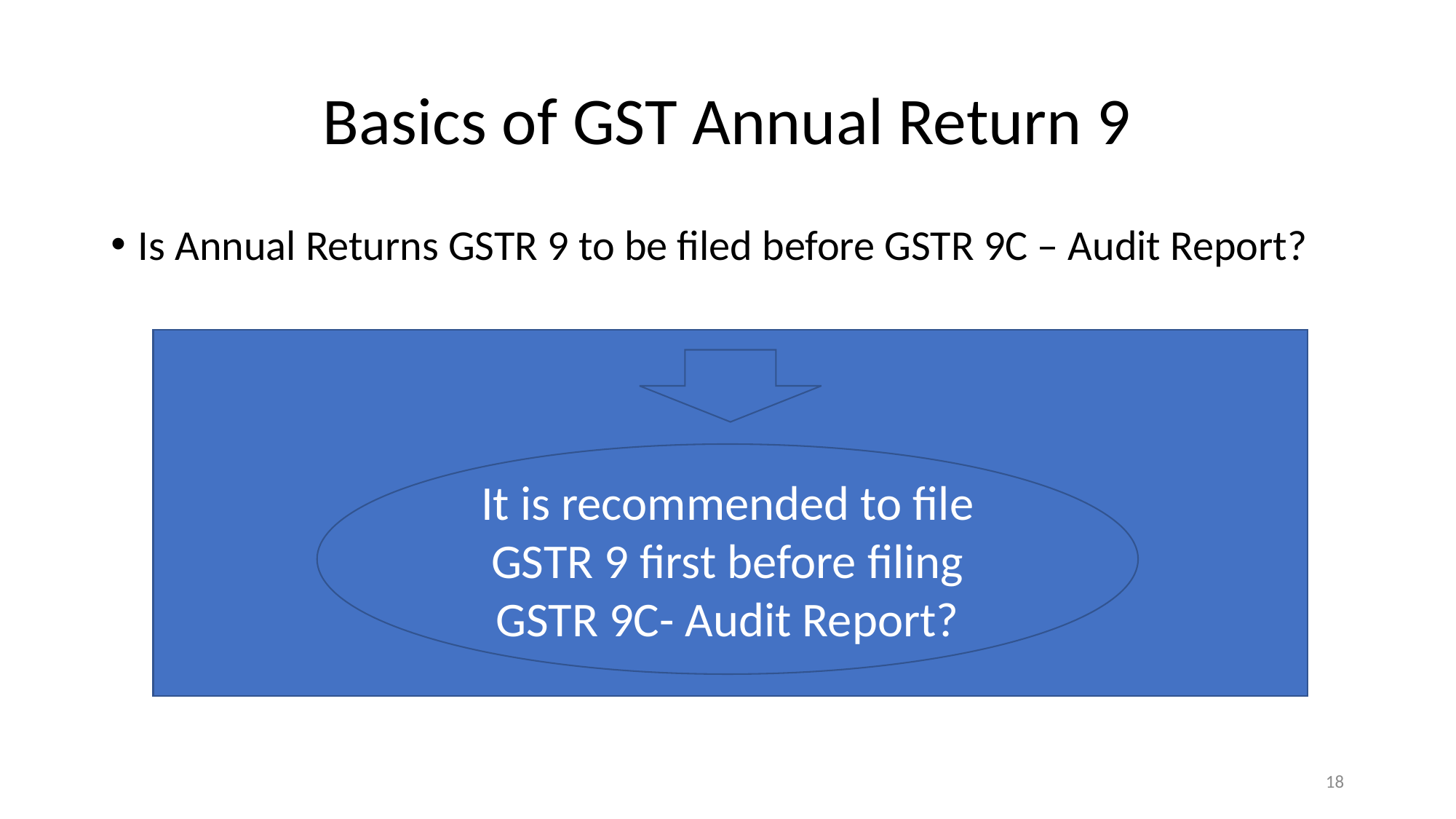

# Basics of GST Annual Return 9
Is Annual Returns GSTR 9 to be filed before GSTR 9C – Audit Report?

It is recommended to file GSTR 9 first before filing GSTR 9C- Audit Report?
18